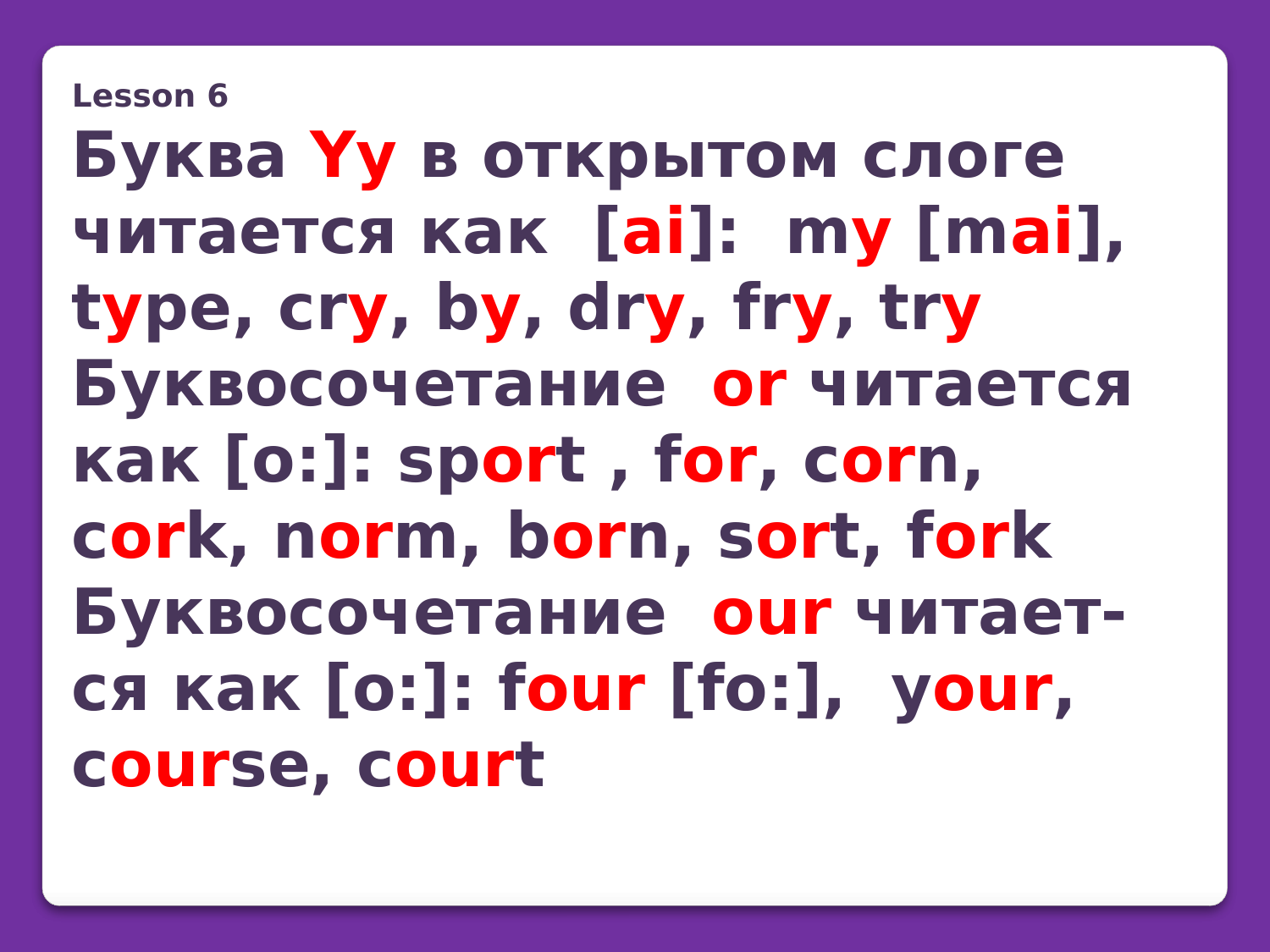

Lesson 6
Буква Yy в открытом слоге читается как  [ai]:  my [mai],
type, cry, by, dry, fry, try
Буквосочетание  or читается как [o:]: sport , for, corn, cork, norm, born, sort, fork
Буквосочетание  our читает-ся как [o:]: four [fo:],  your, course, court